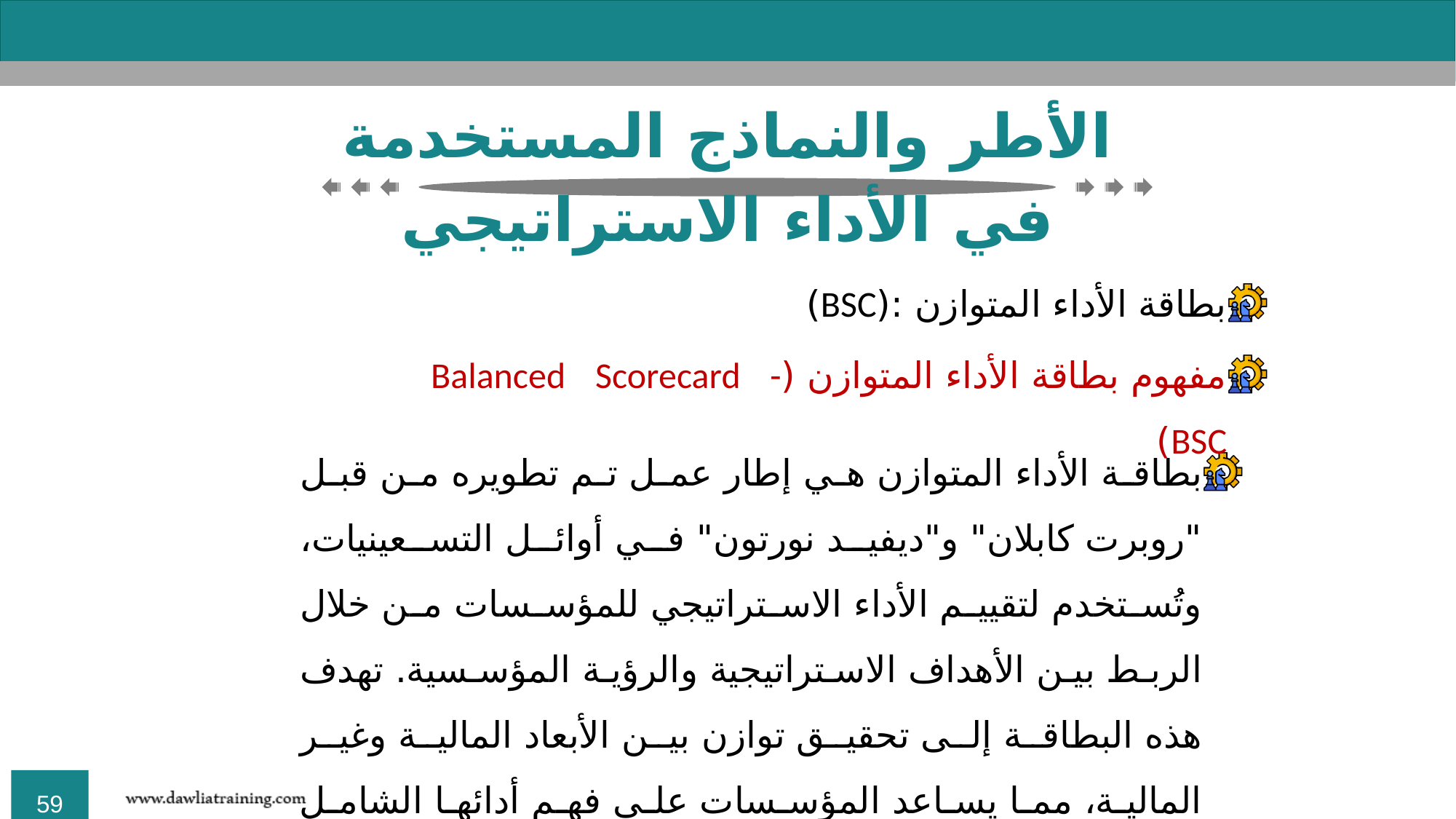

الأطر والنماذج المستخدمة في الأداء الاستراتيجي

بطاقة الأداء المتوازن :(BSC)
مفهوم بطاقة الأداء المتوازن (Balanced Scorecard - BSC)
بطاقة الأداء المتوازن هي إطار عمل تم تطويره من قبل "روبرت كابلان" و"ديفيد نورتون" في أوائل التسعينيات، وتُستخدم لتقييم الأداء الاستراتيجي للمؤسسات من خلال الربط بين الأهداف الاستراتيجية والرؤية المؤسسية. تهدف هذه البطاقة إلى تحقيق توازن بين الأبعاد المالية وغير المالية، مما يساعد المؤسسات على فهم أدائها الشامل واتخاذ القرارات بناءً على بيانات دقيقة وشاملة.